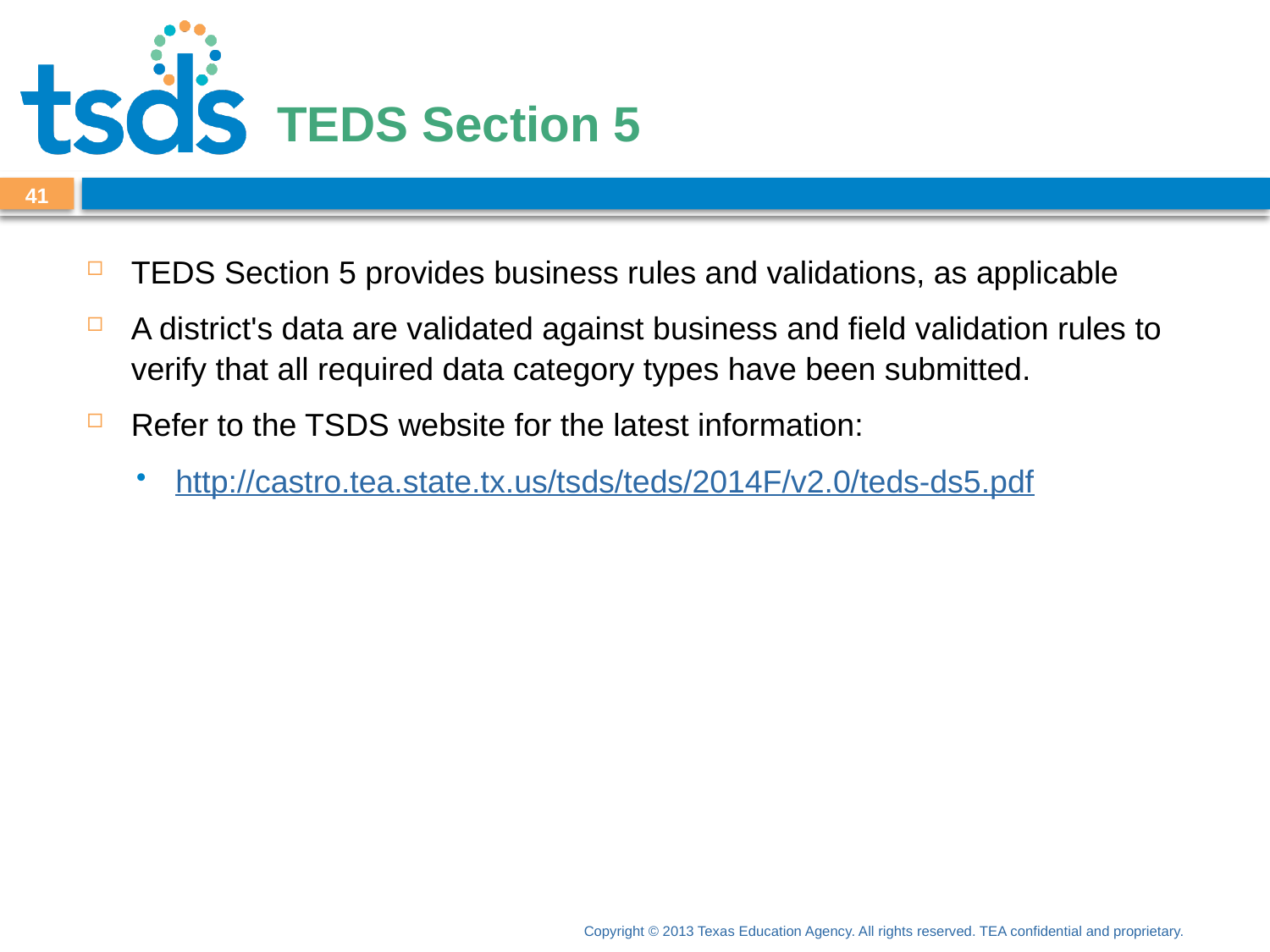

# TEDS Section 5
41
TEDS Section 5 provides business rules and validations, as applicable
A district's data are validated against business and field validation rules to verify that all required data category types have been submitted.
Refer to the TSDS website for the latest information:
http://castro.tea.state.tx.us/tsds/teds/2014F/v2.0/teds-ds5.pdf